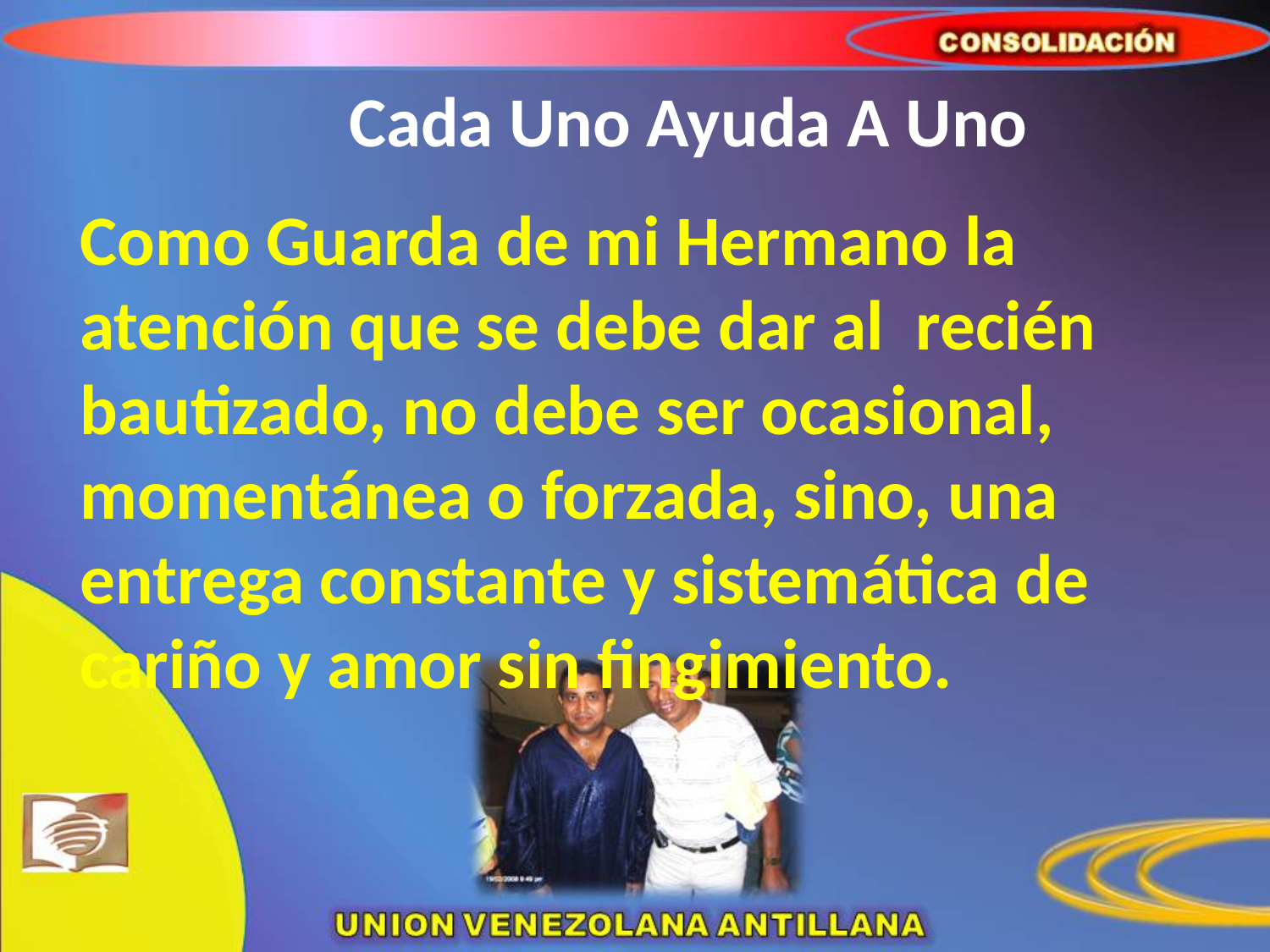

# Cada Uno Ayuda A Uno
	Como Guarda de mi Hermano la atención que se debe dar al  recién bautizado, no debe ser ocasional, momentánea o forzada, sino, una entrega constante y sistemática de cariño y amor sin fingimiento.